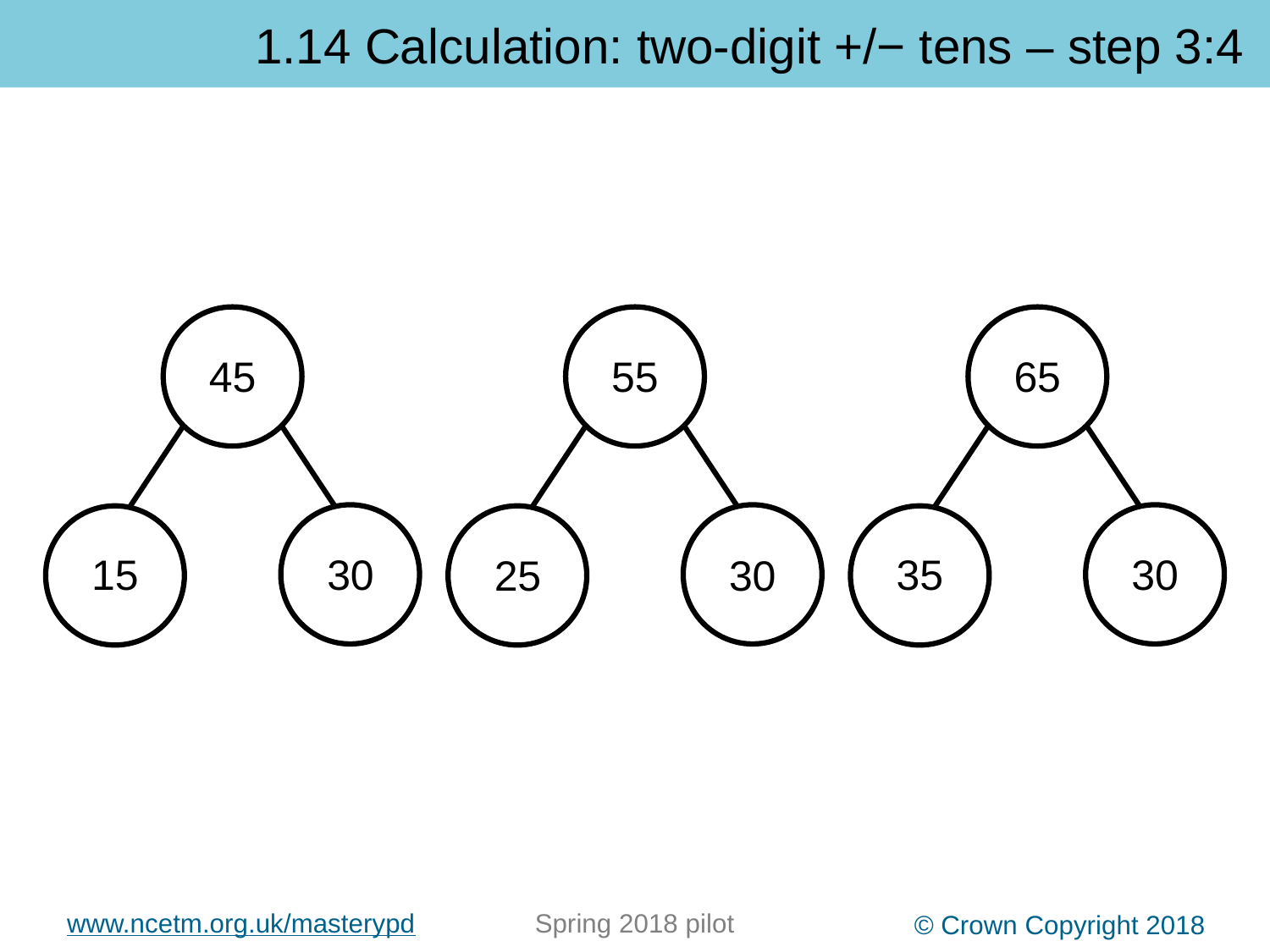

1.14 Calculation: two-digit +/− tens – step 3:4

45
65
55
15
30
35
30
25
30